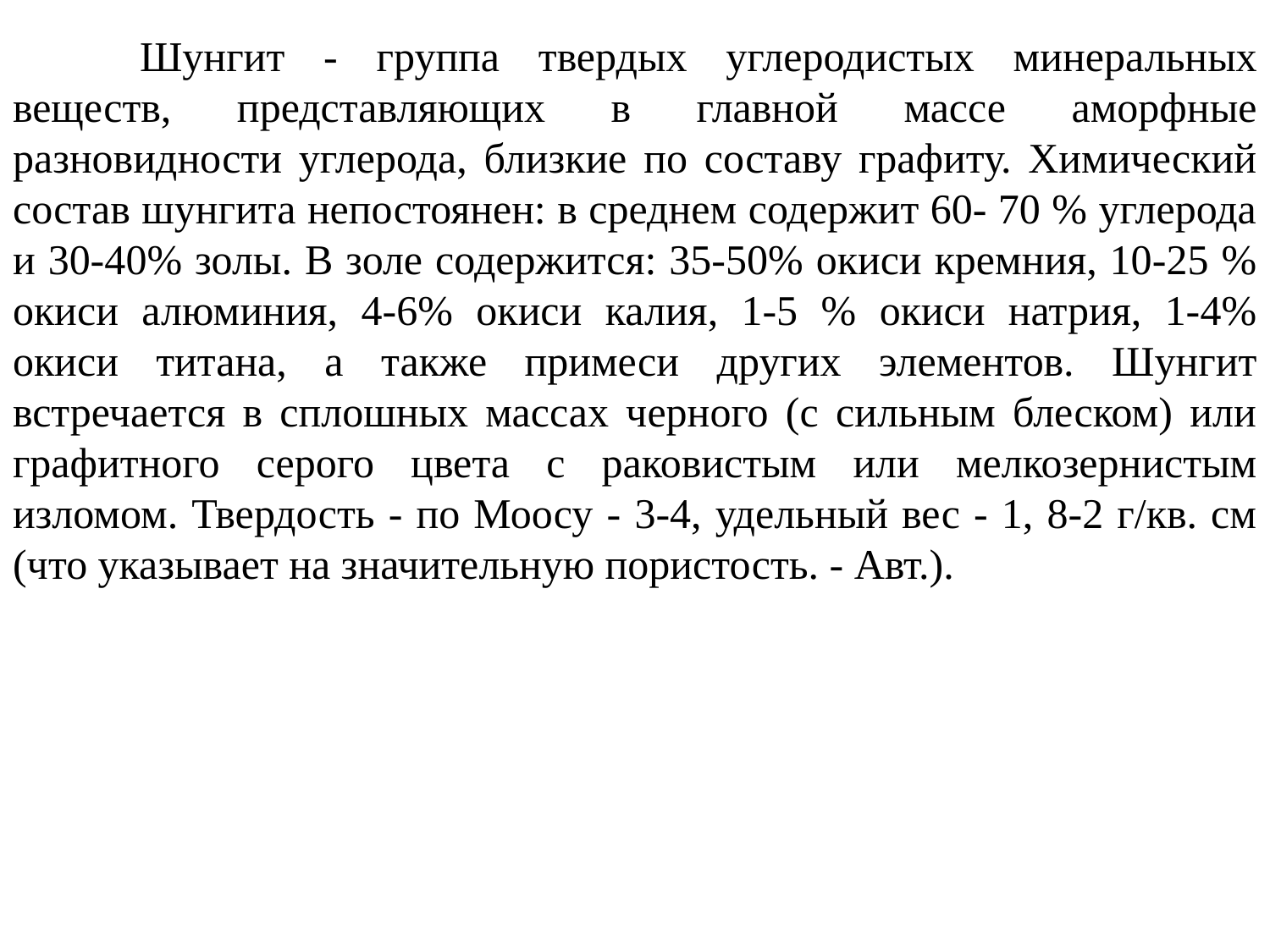

Шунгит - группа твердых углеродистых минеральных веществ, представляющих в главной массе аморфные разновидности углерода, близкие по составу графиту. Химический состав шунгита непостоянен: в среднем содержит 60- 70 % углерода и 30-40% золы. В золе содержится: 35-50% окиси кремния, 10-25 % окиси алюминия, 4-6% окиси калия, 1-5 % окиси натрия, 1-4% окиси титана, а также примеси других элементов. Шунгит встречается в сплошных массах черного (с сильным блеском) или графитного серого цвета с раковистым или мелкозернистым изломом. Твердость - по Моосу - 3-4, удельный вес - 1, 8-2 г/кв. см (что указывает на значительную пористость. - Авт.).